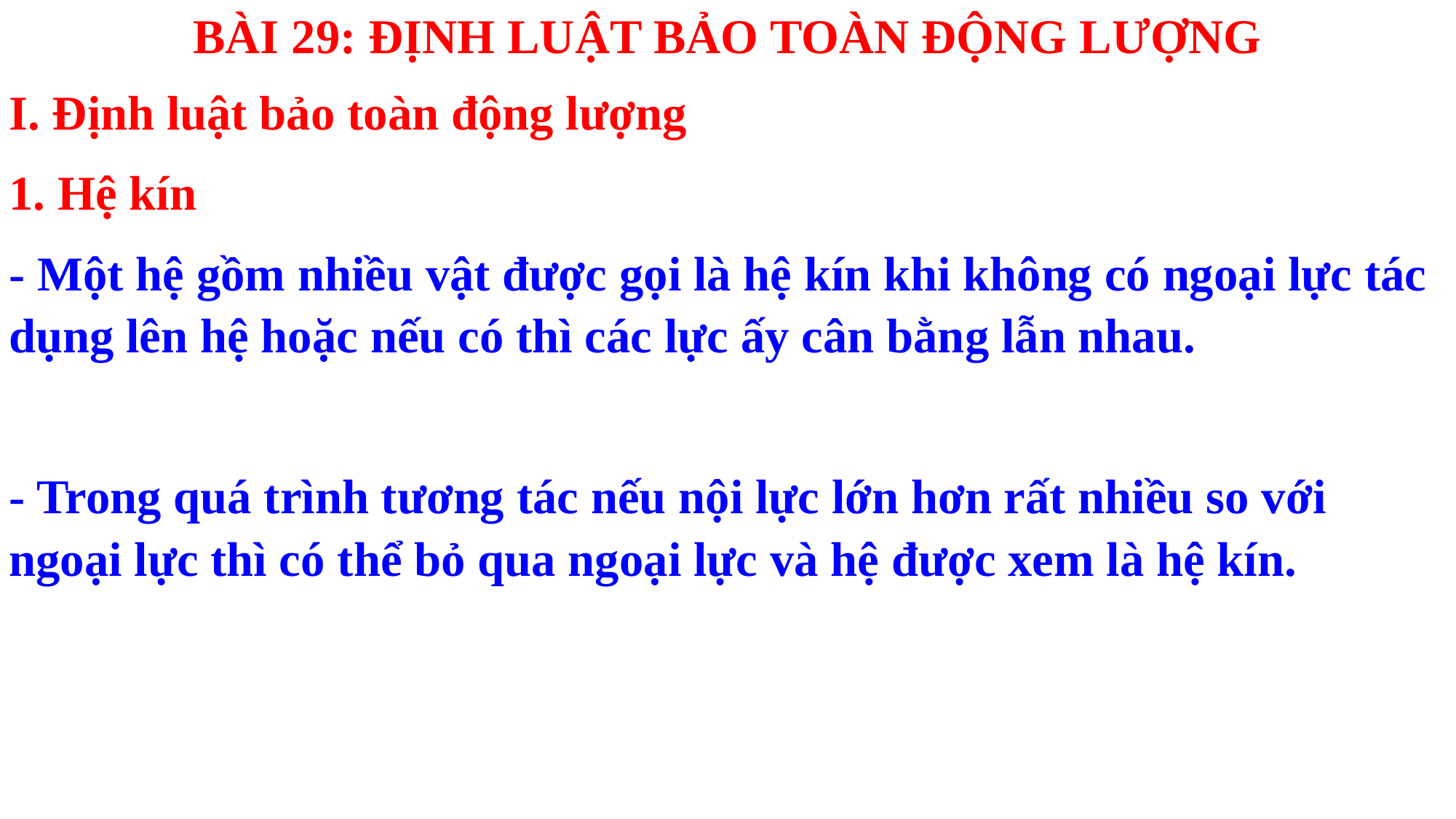

BÀI 29: ĐỊNH LUẬT BẢO TOÀN ĐỘNG LƯỢNG
I. Định luật bảo toàn động lượng
1. Hệ kín
- Một hệ gồm nhiều vật được gọi là hệ kín khi không có ngoại lực tác dụng lên hệ hoặc nếu có thì các lực ấy cân bằng lẫn nhau.

- Trong quá trình tương tác nếu nội lực lớn hơn rất nhiều so với ngoại lực thì có thể bỏ qua ngoại lực và hệ được xem là hệ kín.